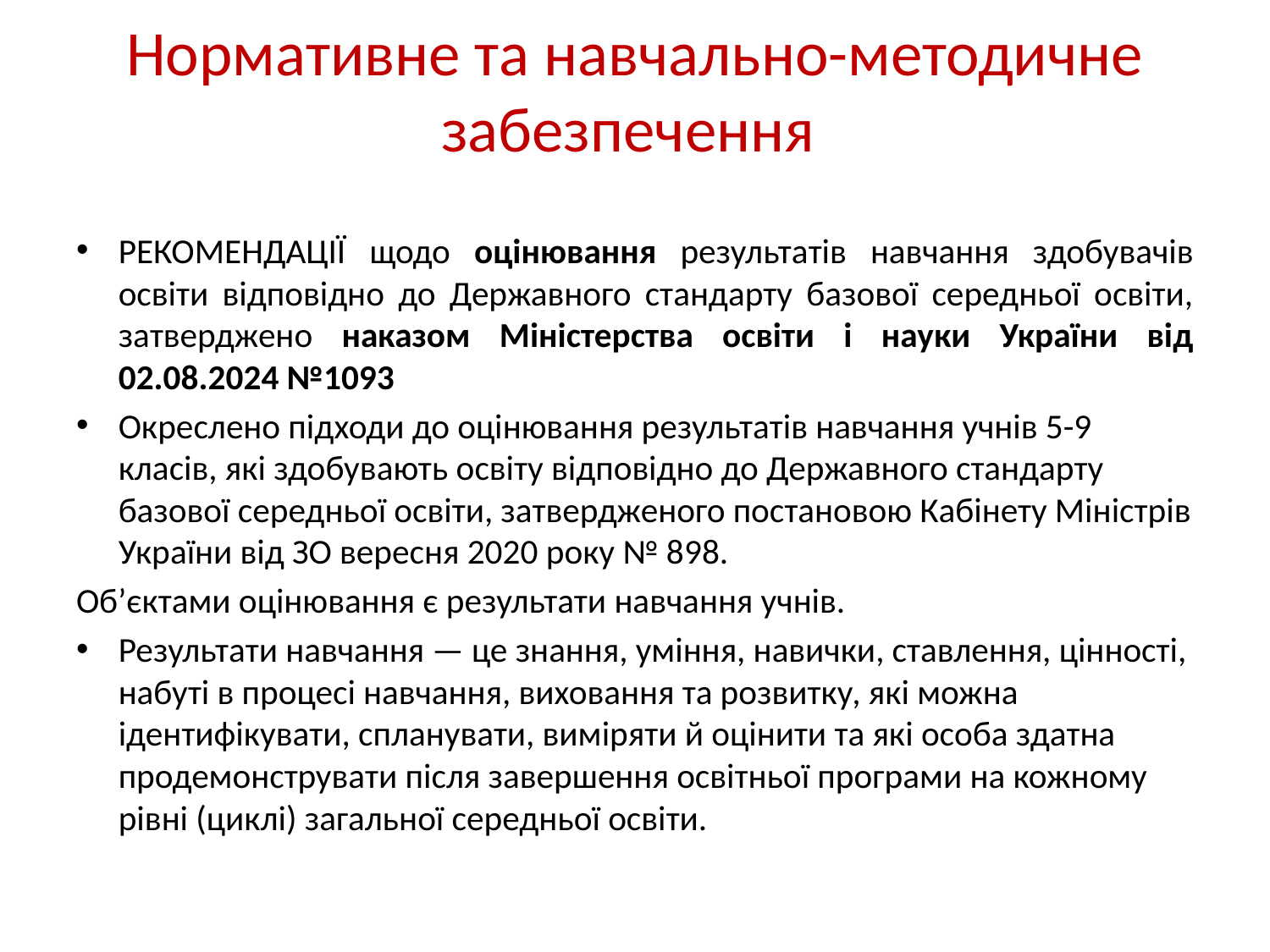

# Нормативне та навчально-методичне забезпечення
РЕКОМЕНДАЦІЇ щодо оцінювання результатів навчання здобувачів освіти відповідно до Державного стандарту базової середньої освіти, затверджено наказом Міністерства освіти і науки України від 02.08.2024 №1093
Окреслено підходи до оцінювання результатів навчання учнів 5-9 класів, які здобувають освіту відповідно до Державного стандарту базової середньої освіти, затвердженого постановою Кабінету Міністрів України від ЗО вересня 2020 року № 898.
Об’єктами оцінювання є результати навчання учнів.
Результати навчання — це знання, уміння, навички, ставлення, цінності, набуті в процесі навчання, виховання та розвитку, які можна ідентифікувати, спланувати, виміряти й оцінити та які особа здатна продемонструвати після завершення освітньої програми на кожному рівні (циклі) загальної середньої освіти.